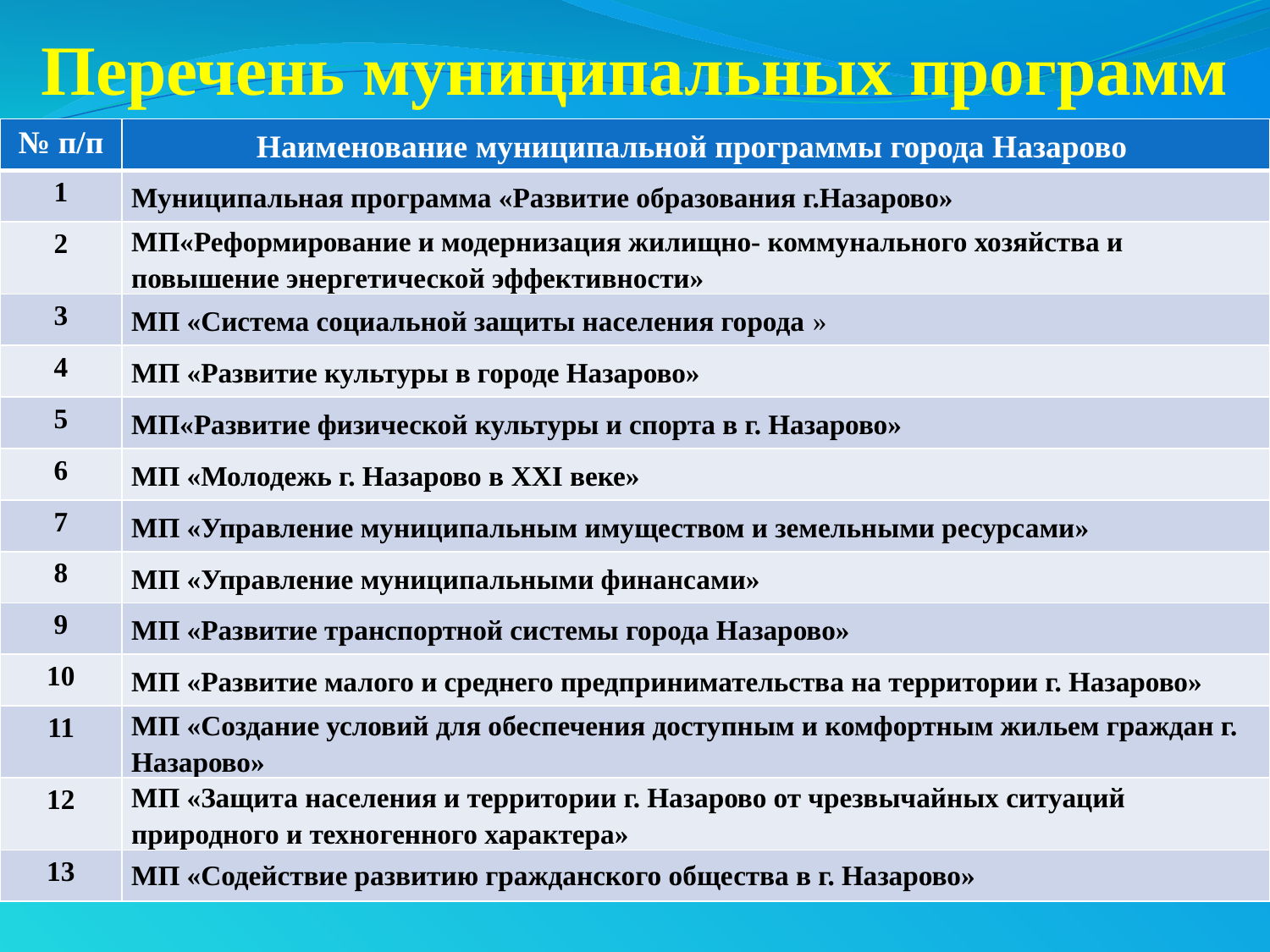

# Перечень муниципальных программ
| № п/п | Наименование муниципальной программы города Назарово |
| --- | --- |
| 1 | Муниципальная программа «Развитие образования г.Назарово» |
| 2 | МП«Реформирование и модернизация жилищно- коммунального хозяйства и повышение энергетической эффективности» |
| 3 | МП «Система социальной защиты населения города » |
| 4 | МП «Развитие культуры в городе Назарово» |
| 5 | МП«Развитие физической культуры и спорта в г. Назарово» |
| 6 | МП «Молодежь г. Назарово в XXI веке» |
| 7 | МП «Управление муниципальным имуществом и земельными ресурсами» |
| 8 | МП «Управление муниципальными финансами» |
| 9 | МП «Развитие транспортной системы города Назарово» |
| 10 | МП «Развитие малого и среднего предпринимательства на территории г. Назарово» |
| 11 | МП «Создание условий для обеспечения доступным и комфортным жильем граждан г. Назарово» |
| 12 | МП «Защита населения и территории г. Назарово от чрезвычайных ситуаций природного и техногенного характера» |
| 13 | МП «Содействие развитию гражданского общества в г. Назарово» |